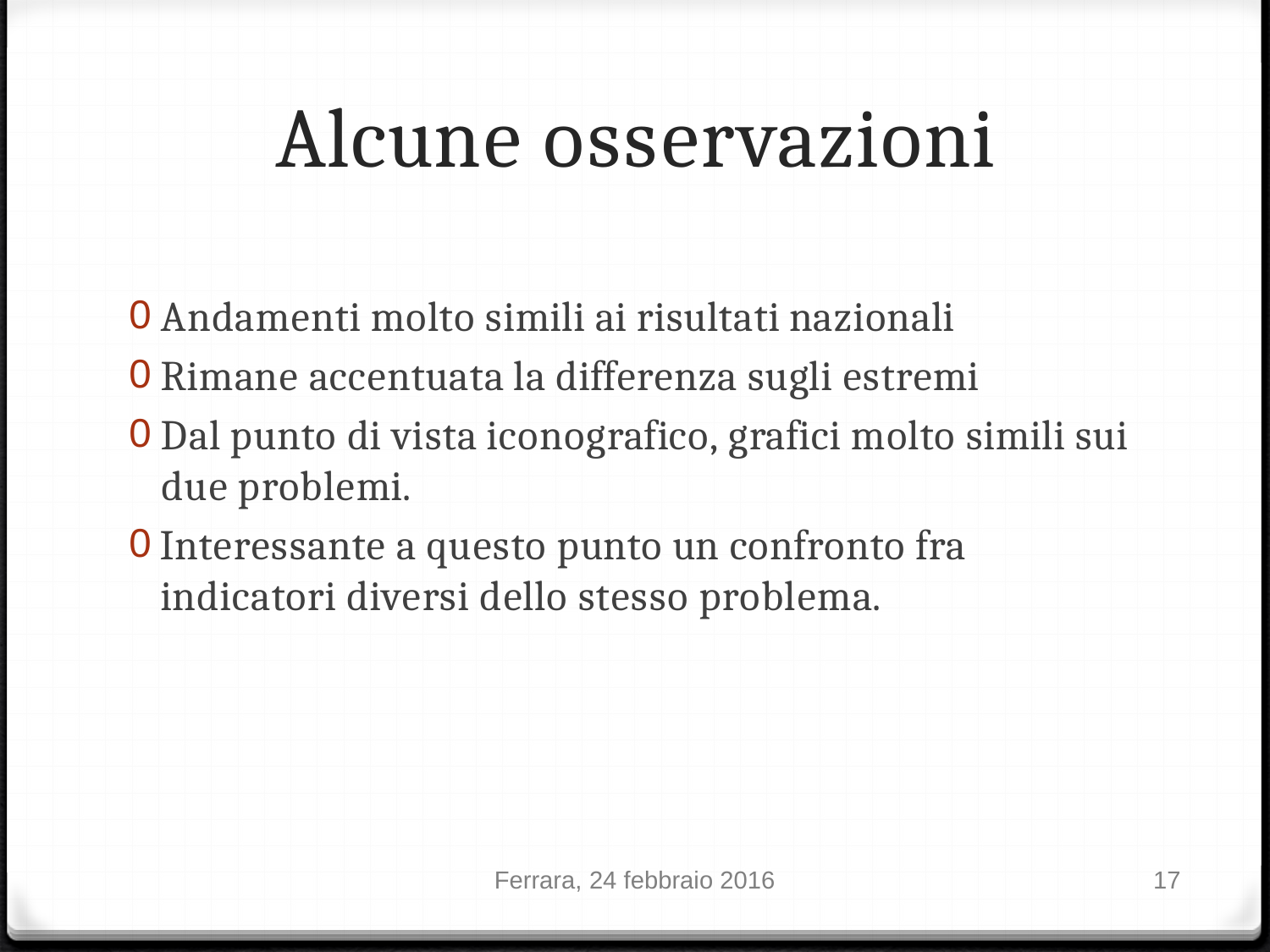

# Alcune osservazioni
Andamenti molto simili ai risultati nazionali
Rimane accentuata la differenza sugli estremi
Dal punto di vista iconografico, grafici molto simili sui due problemi.
Interessante a questo punto un confronto fra indicatori diversi dello stesso problema.
Ferrara, 24 febbraio 2016
17